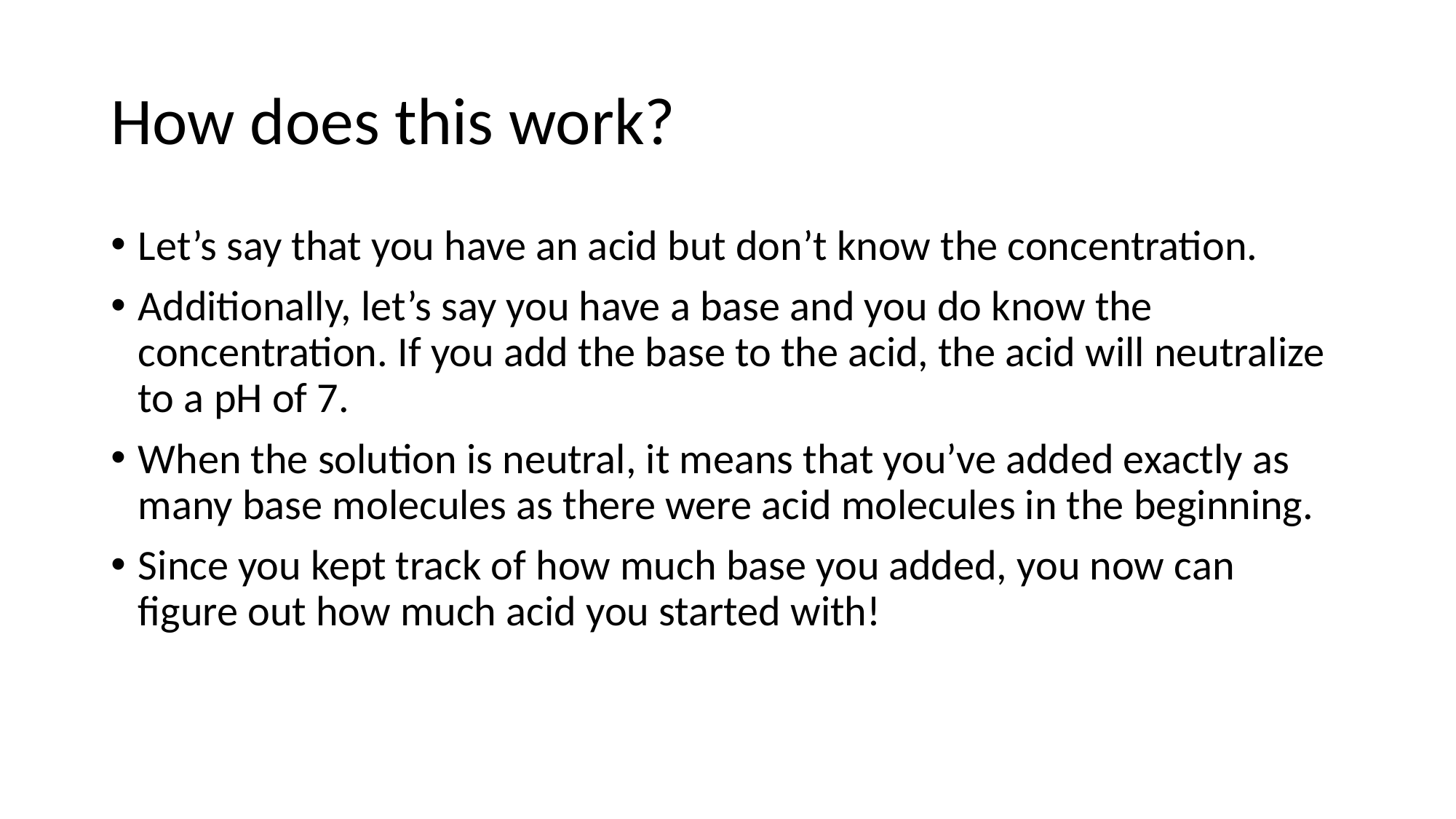

# How does this work?
Let’s say that you have an acid but don’t know the concentration.
Additionally, let’s say you have a base and you do know the concentration. If you add the base to the acid, the acid will neutralize to a pH of 7.
When the solution is neutral, it means that you’ve added exactly as many base molecules as there were acid molecules in the beginning.
Since you kept track of how much base you added, you now can figure out how much acid you started with!